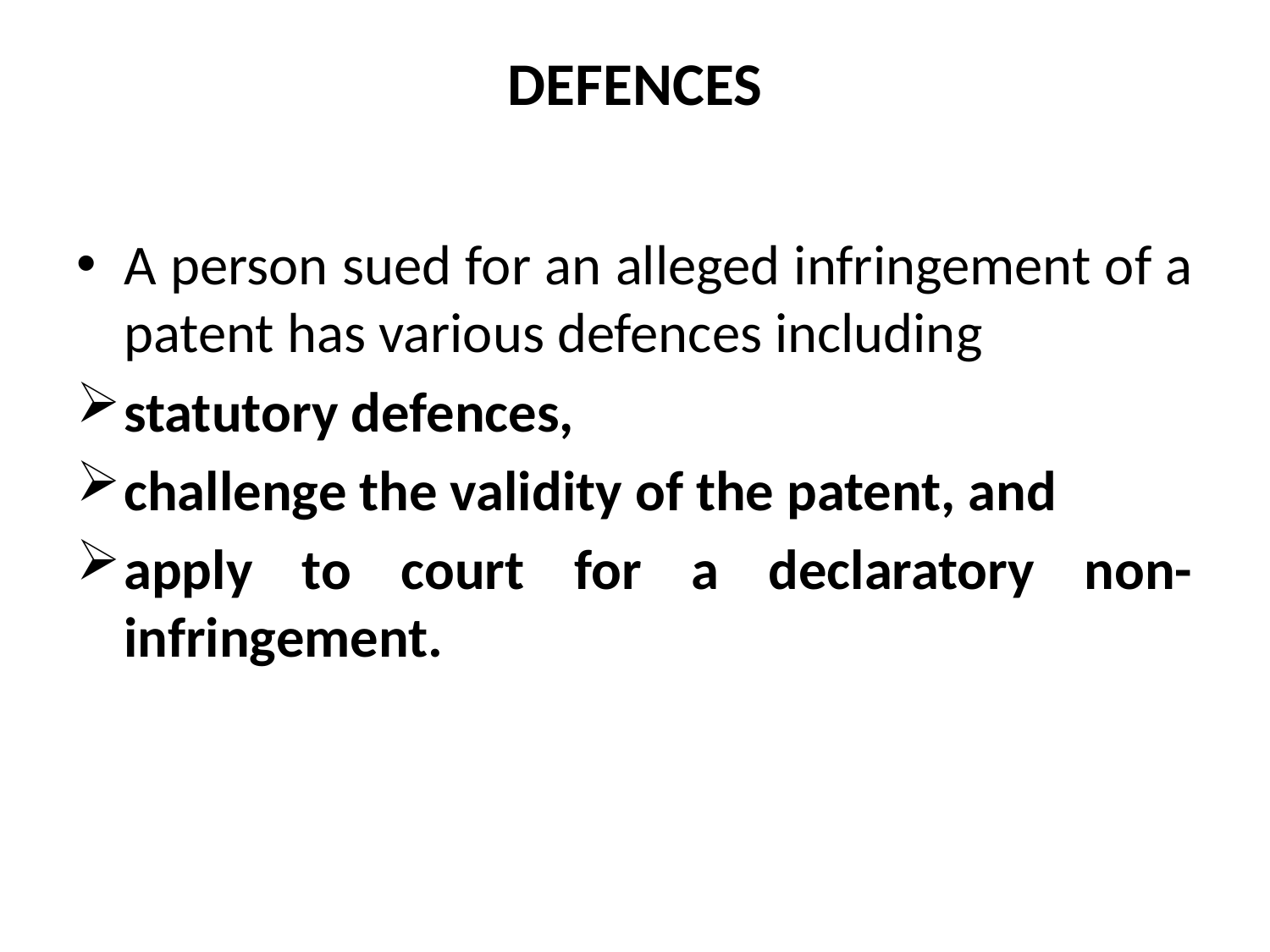

# DEFENCES
A person sued for an alleged infringement of a patent has various defences including
statutory defences,
challenge the validity of the patent, and
apply to court for a declaratory non-infringement.